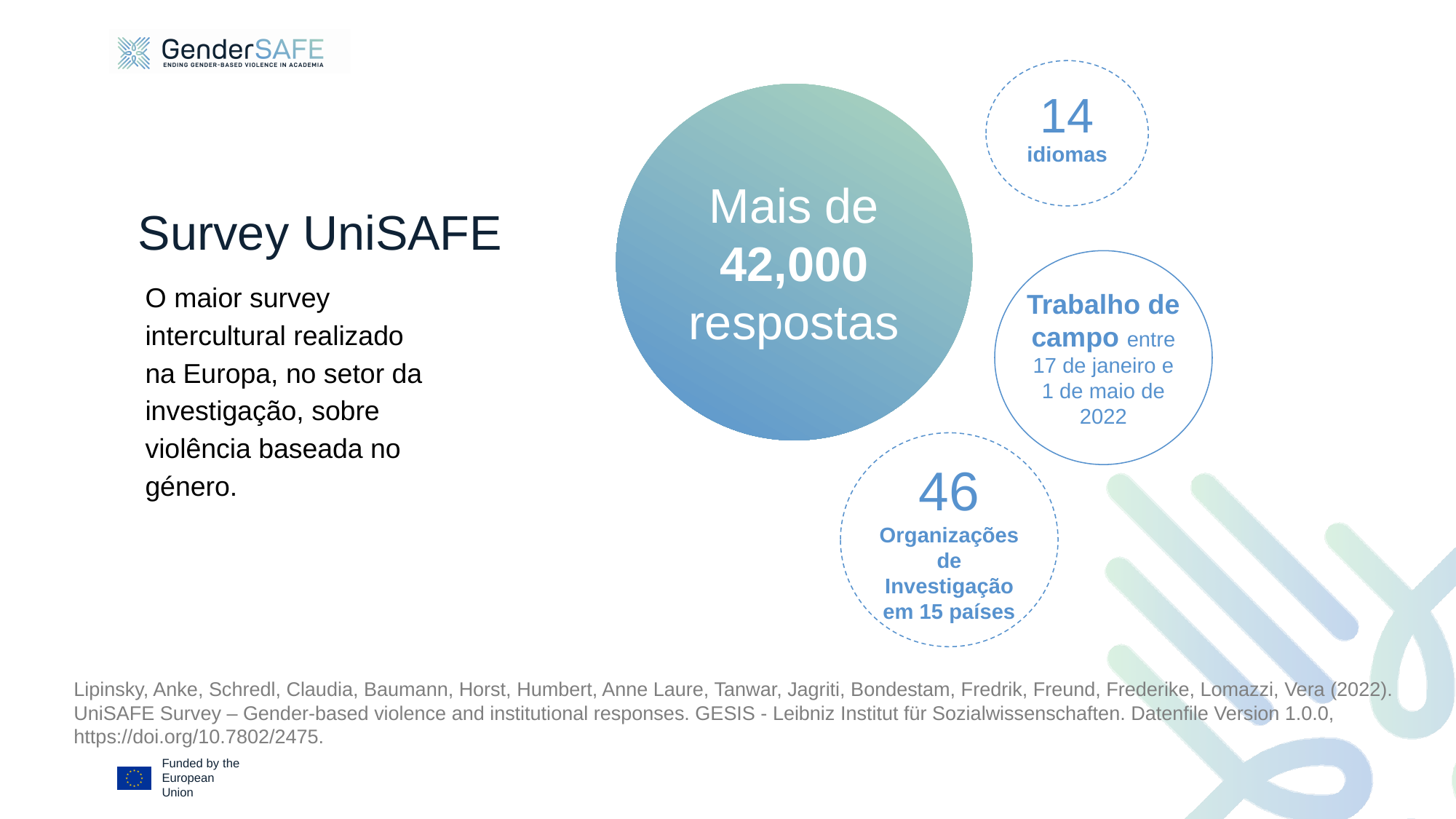

14
idiomas
Mais de 42,000 respostas
# Survey UniSAFE
Trabalho de campo entre 17 de janeiro e 1 de maio de 2022
O maior survey intercultural realizado na Europa, no setor da investigação, sobre violência baseada no género.
46
Organizações de Investigação em 15 países
Lipinsky, Anke, Schredl, Claudia, Baumann, Horst, Humbert, Anne Laure, Tanwar, Jagriti, Bondestam, Fredrik, Freund, Frederike, Lomazzi, Vera (2022). UniSAFE Survey – Gender-based violence and institutional responses. GESIS - Leibniz Institut für Sozialwissenschaften. Datenfile Version 1.0.0, https://doi.org/10.7802/2475.